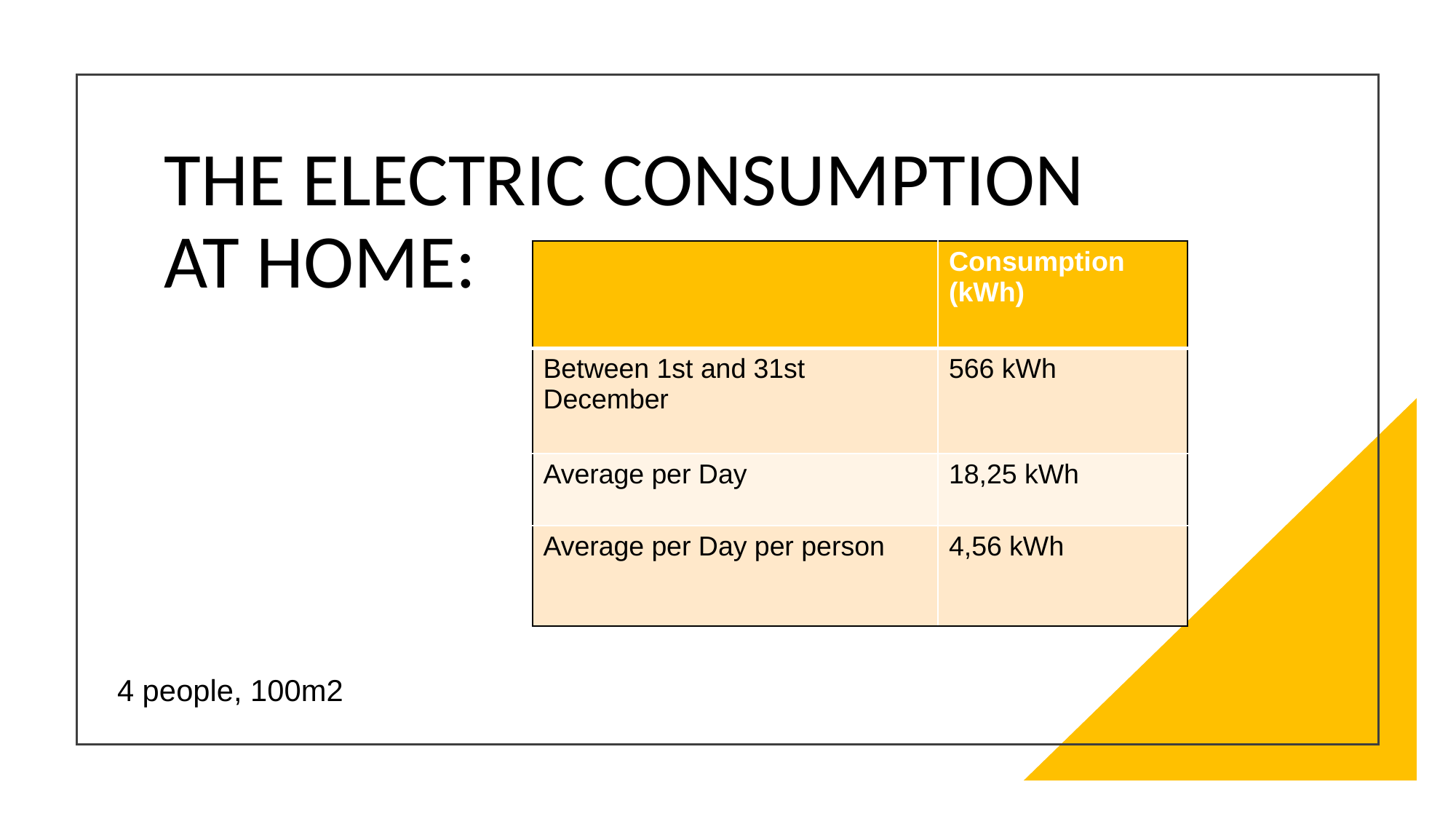

# THE ELECTRIC CONSUMPTION AT HOME:
|  | Consumption (kWh) |
| --- | --- |
| Between 1st and 31st December | 566 kWh |
| Average per Day | 18,25 kWh |
| Average per Day per person | 4,56 kWh |

4 people, 100m2